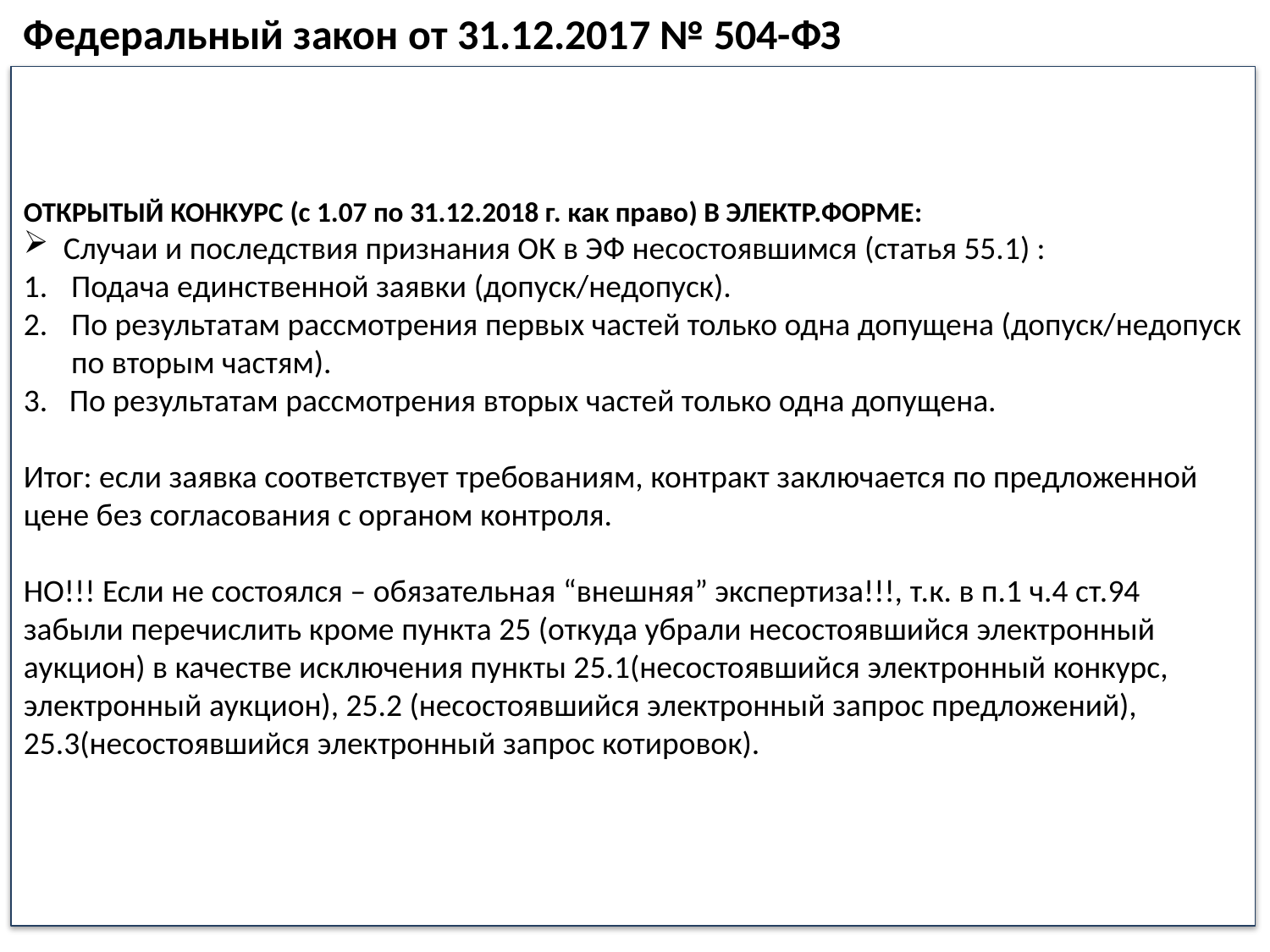

Федеральный закон от 31.12.2017 № 504-ФЗ
ОТКРЫТЫЙ КОНКУРС (c 1.07 по 31.12.2018 г. как право) В ЭЛЕКТР.ФОРМЕ:
Случаи и последствия признания ОК в ЭФ несостоявшимся (статья 55.1) :
Подача единственной заявки (допуск/недопуск).
По результатам рассмотрения первых частей только одна допущена (допуск/недопуск по вторым частям).
3.   По результатам рассмотрения вторых частей только одна допущена.

Итог: если заявка соответствует требованиям, контракт заключается по предложенной цене без согласования с органом контроля.

НО!!! Если не состоялся – обязательная “внешняя” экспертиза!!!, т.к. в п.1 ч.4 ст.94 забыли перечислить кроме пункта 25 (откуда убрали несостоявшийся электронный аукцион) в качестве исключения пункты 25.1(несостоявшийся электронный конкурс, электронный аукцион), 25.2 (несостоявшийся электронный запрос предложений), 25.3(несостоявшийся электронный запрос котировок).

72